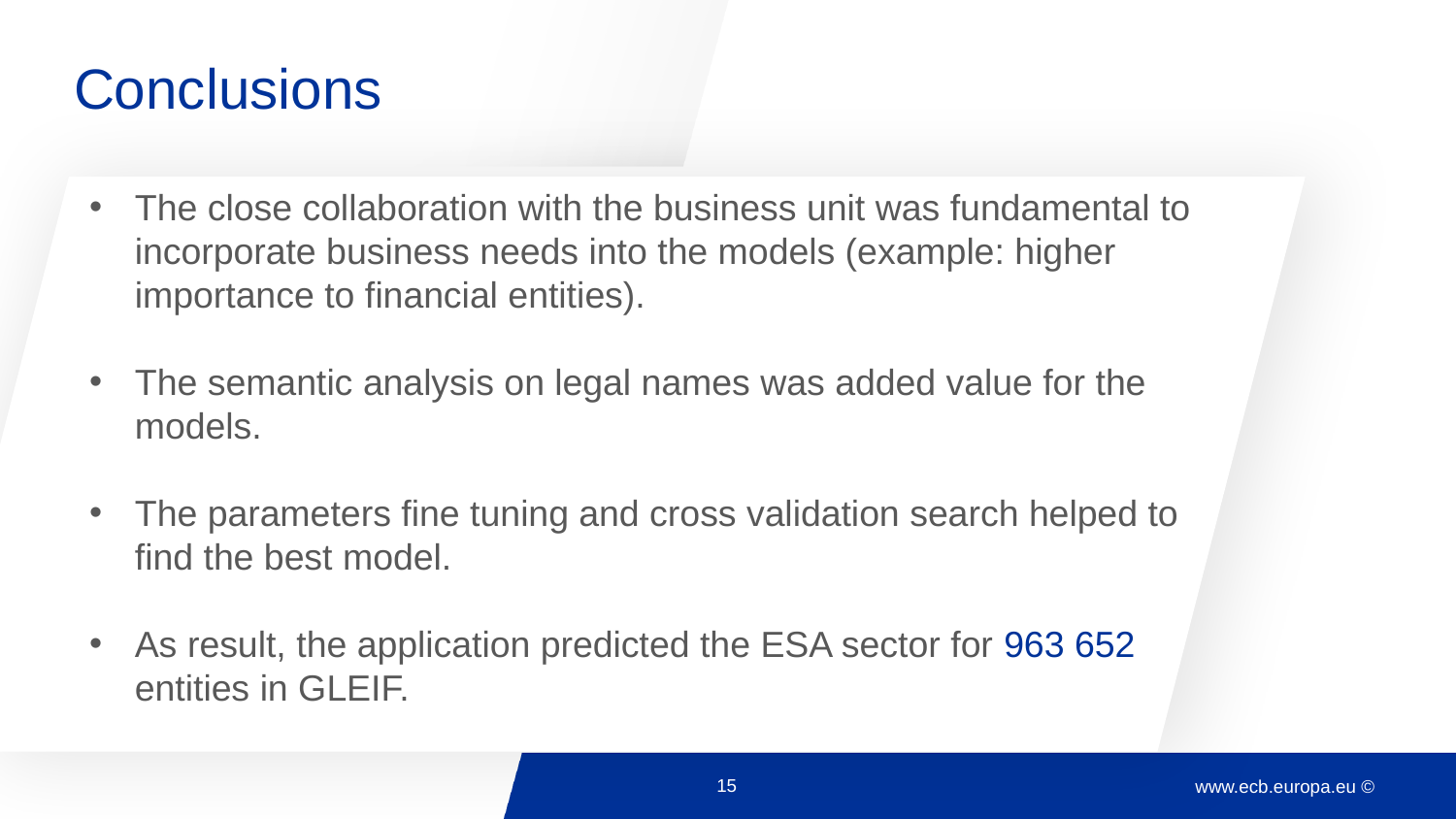

# Conclusions
The close collaboration with the business unit was fundamental to incorporate business needs into the models (example: higher importance to financial entities).

The semantic analysis on legal names was added value for the models.

The parameters fine tuning and cross validation search helped to find the best model.

As result, the application predicted the ESA sector for 963 652 entities in GLEIF.

15